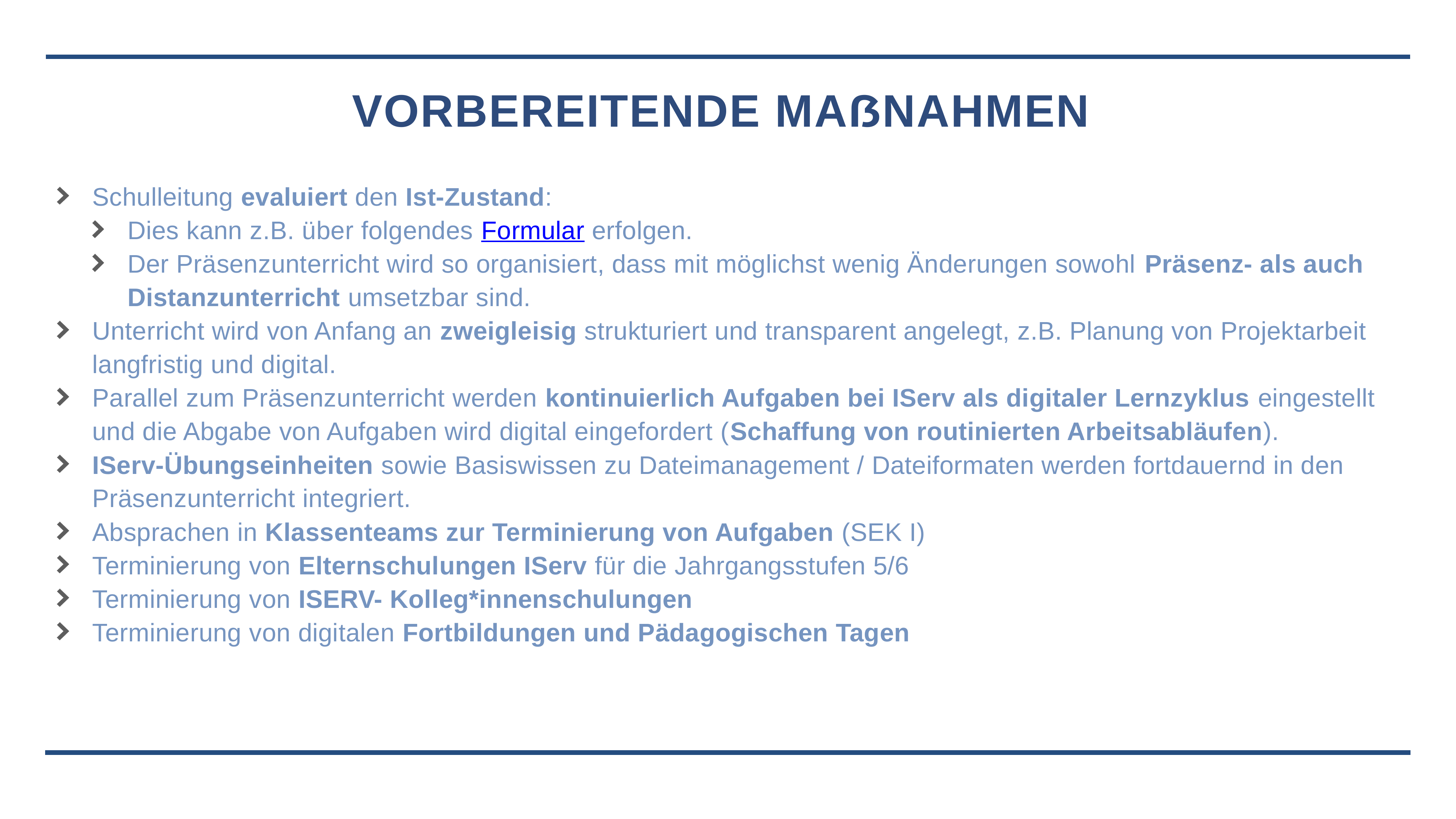

Vorbereitende Maßnahmen
Schulleitung evaluiert den Ist-Zustand:
Dies kann z.B. über folgendes Formular erfolgen.
Der Präsenzunterricht wird so organisiert, dass mit möglichst wenig Änderungen sowohl Präsenz- als auch Distanzunterricht umsetzbar sind.
Unterricht wird von Anfang an zweigleisig strukturiert und transparent angelegt, z.B. Planung von Projektarbeit langfristig und digital.
Parallel zum Präsenzunterricht werden kontinuierlich Aufgaben bei IServ als digitaler Lernzyklus eingestellt und die Abgabe von Aufgaben wird digital eingefordert (Schaffung von routinierten Arbeitsabläufen).
IServ-Übungseinheiten sowie Basiswissen zu Dateimanagement / Dateiformaten werden fortdauernd in den Präsenzunterricht integriert.
Absprachen in Klassenteams zur Terminierung von Aufgaben (SEK I)
Terminierung von Elternschulungen IServ für die Jahrgangsstufen 5/6
Terminierung von ISERV- Kolleg*innenschulungen
Terminierung von digitalen Fortbildungen und Pädagogischen Tagen